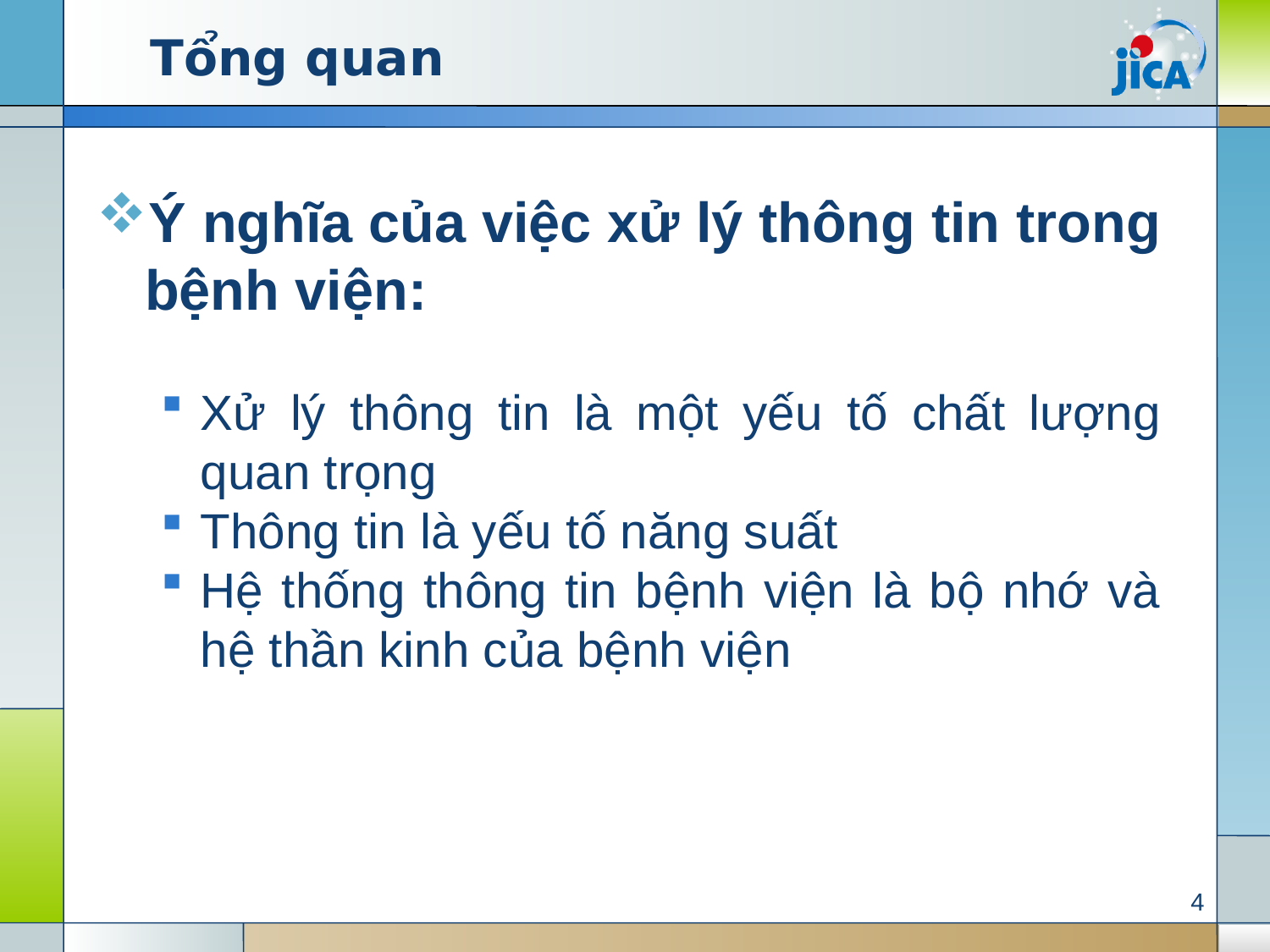

# Tổng quan
Ý nghĩa của việc xử lý thông tin trong bệnh viện:

Xử lý thông tin là một yếu tố chất lượng quan trọng
Thông tin là yếu tố năng suất
Hệ thống thông tin bệnh viện là bộ nhớ và hệ thần kinh của bệnh viện

4